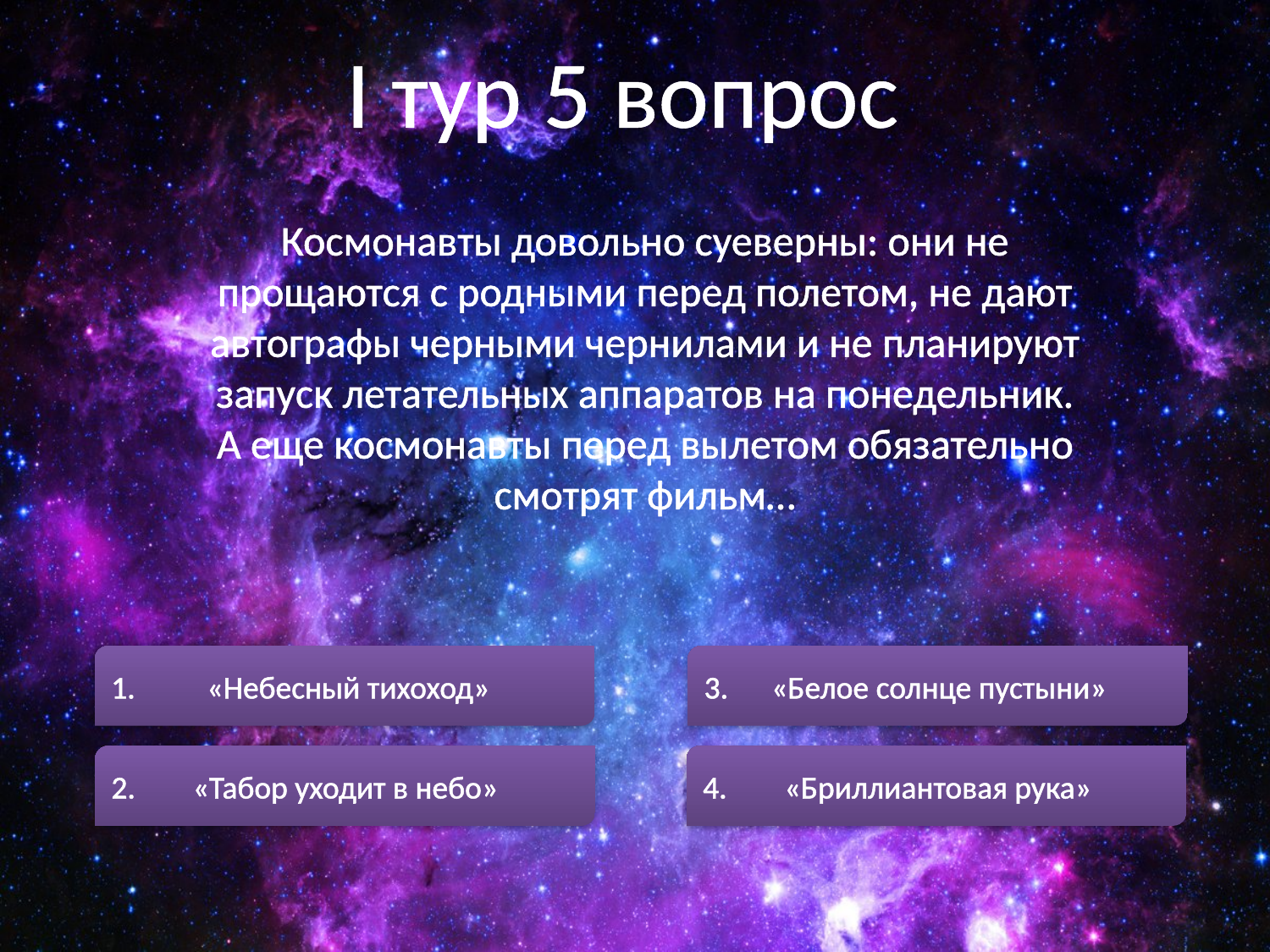

I тур 5 вопрос
Космонавты довольно суеверны: они не прощаются с родными перед полетом, не дают автографы черными чернилами и не планируют запуск летательных аппаратов на понедельник.
А еще космонавты перед вылетом обязательно смотрят фильм…

1.          «Небесный тихоход»
3.      «Белое солнце пустыни»
2.        «Табор уходит в небо»
4.        «Бриллиантовая рука»